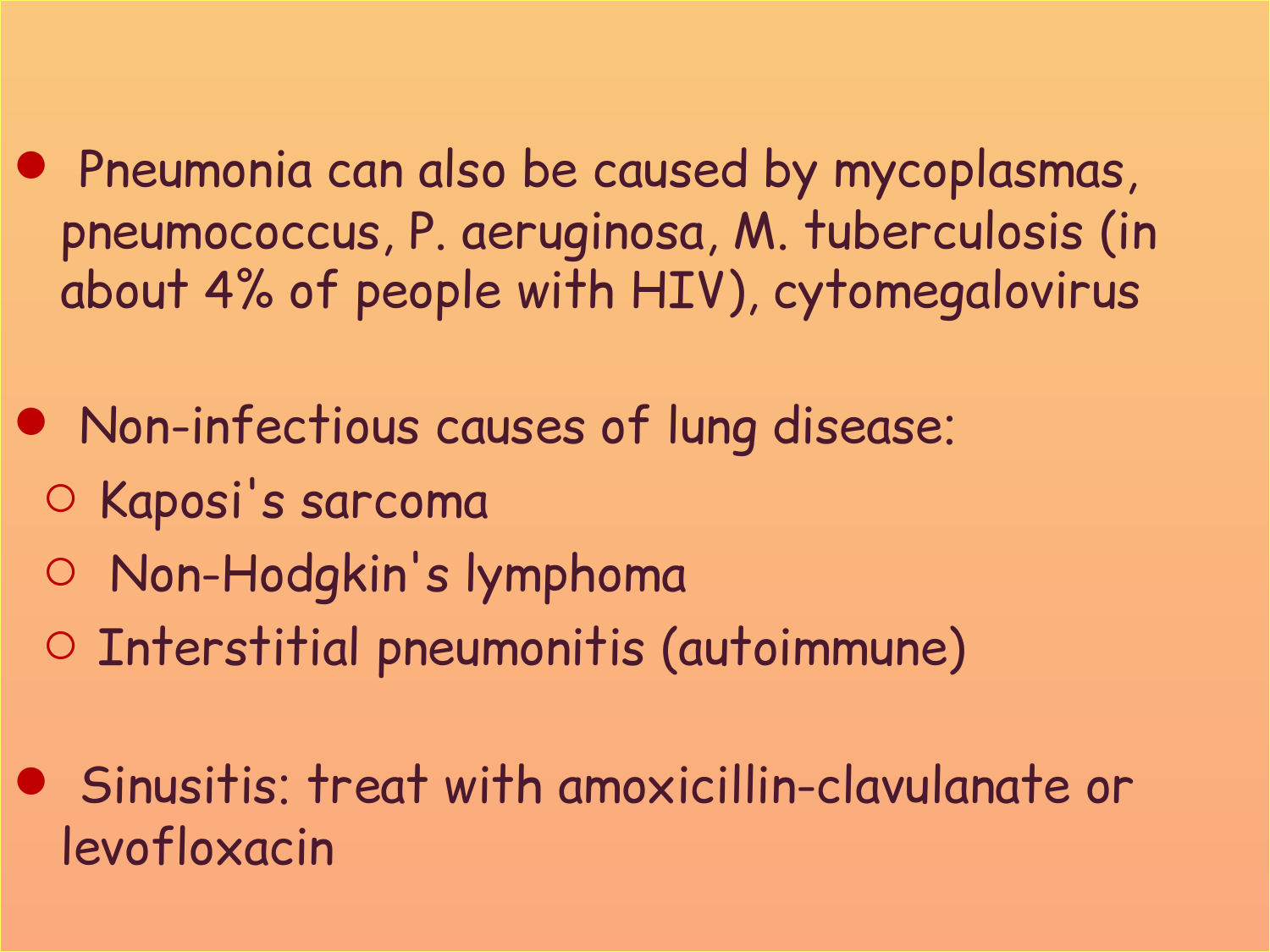

Pneumonia can also be caused by mycoplasmas, pneumococcus, P. aeruginosa, M. tuberculosis (in about 4% of people with HIV), cytomegalovirus

 Non-infectious causes of lung disease:
  ○ Kaposi's sarcoma
  ○  Non-Hodgkin's lymphoma
  ○ Interstitial pneumonitis (autoimmune)

 Sinusitis: treat with amoxicillin-clavulanate or levofloxacin

#